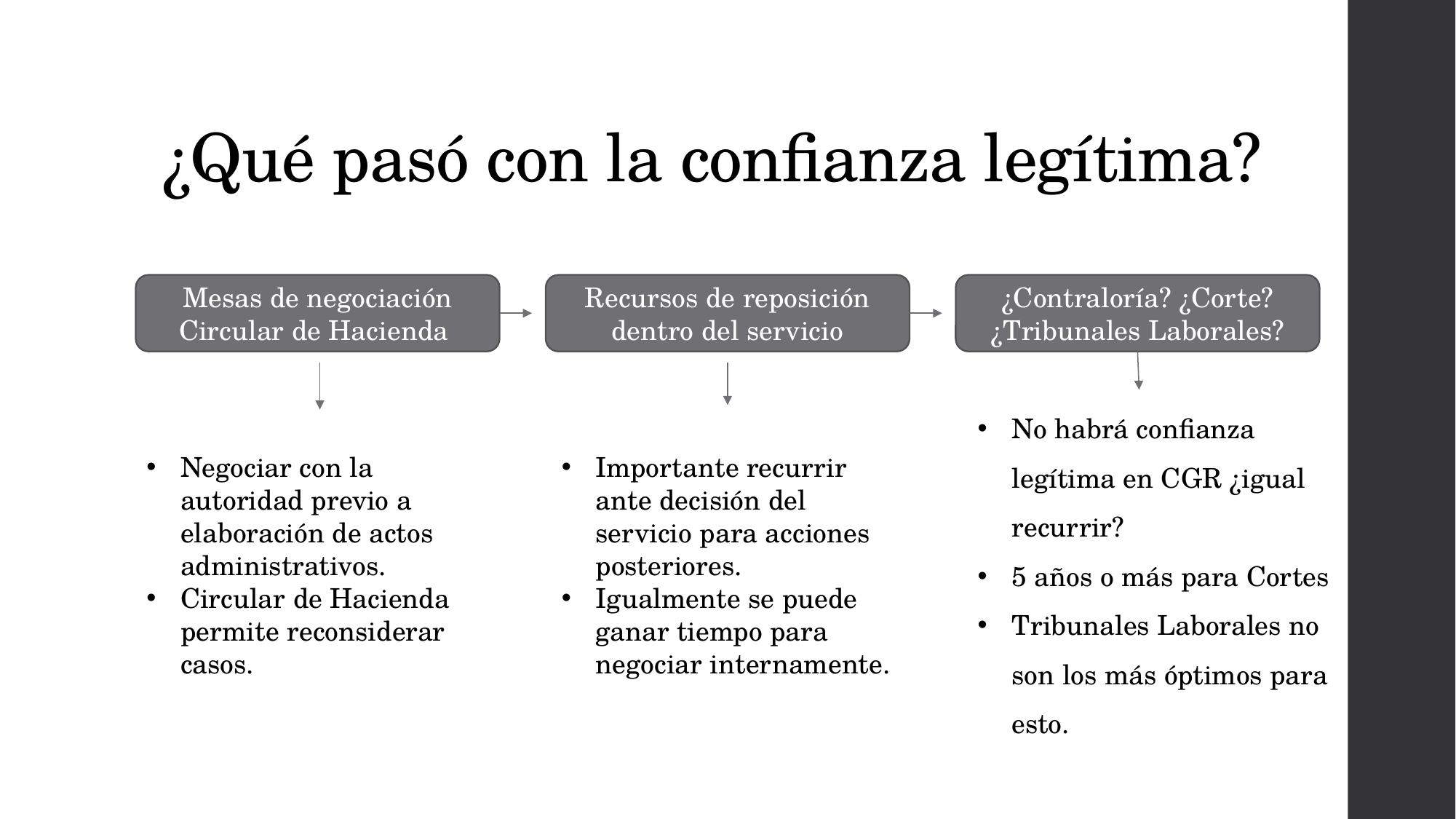

# ¿Qué pasó con la confianza legítima?
Mesas de negociación Circular de Hacienda
Recursos de reposición dentro del servicio
¿Contraloría? ¿Corte? ¿Tribunales Laborales?
No habrá confianza legítima en CGR ¿igual recurrir?
5 años o más para Cortes
Tribunales Laborales no son los más óptimos para esto.
Negociar con la autoridad previo a elaboración de actos administrativos.
Circular de Hacienda permite reconsiderar casos.
Importante recurrir ante decisión del servicio para acciones posteriores.
Igualmente se puede ganar tiempo para negociar internamente.